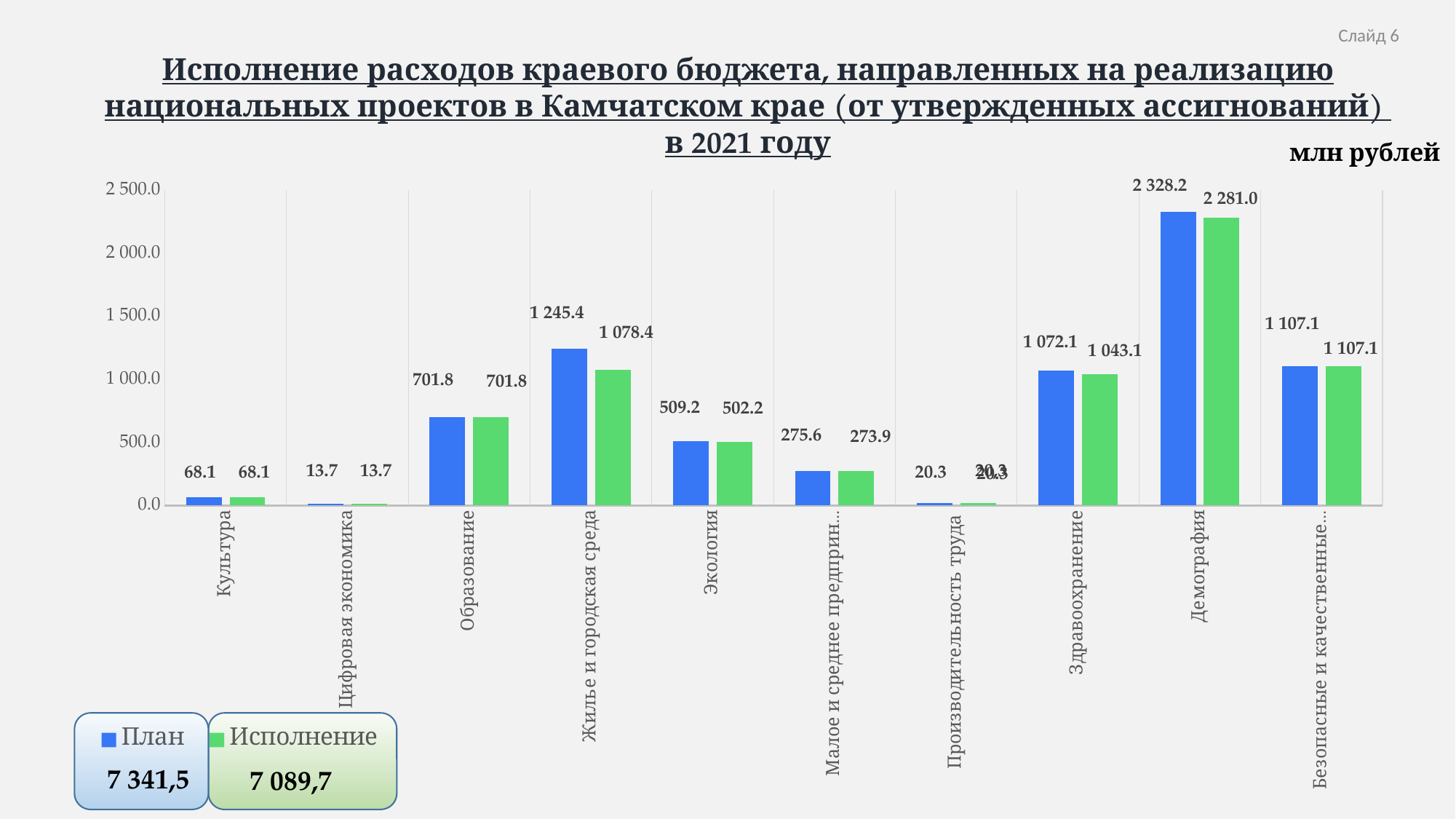

Слайд 6
# Исполнение расходов краевого бюджета, направленных на реализацию национальных проектов в Камчатском крае (от утвержденных ассигнований) в 2021 году
млн рублей

### Chart

| Category | План | Исполнение |
|---|---|---|
| Культура | 68.1 | 68.101 |
| Цифровая экономика | 13.658 | 13.658 |
| Образование | 701.827 | 701.774 |
| Жилье и городская среда | 1245.406 | 1078.44 |
| Экология | 509.188 | 502.224 |
| Малое и среднее предпринимательство и поддержка индивидуальной предпринимательской инициативы | 275.628 | 273.926 |
| Производительность труда  | 20.314 | 20.3 |
| Здравоохранение | 1072.12 | 1043.147 |
| Демография | 2328.178 | 2281.021 |
| Безопасные и качественные автомобильные дороги | 1107.1 | 1107.1 |
20,3

7 341,5
7 089,7